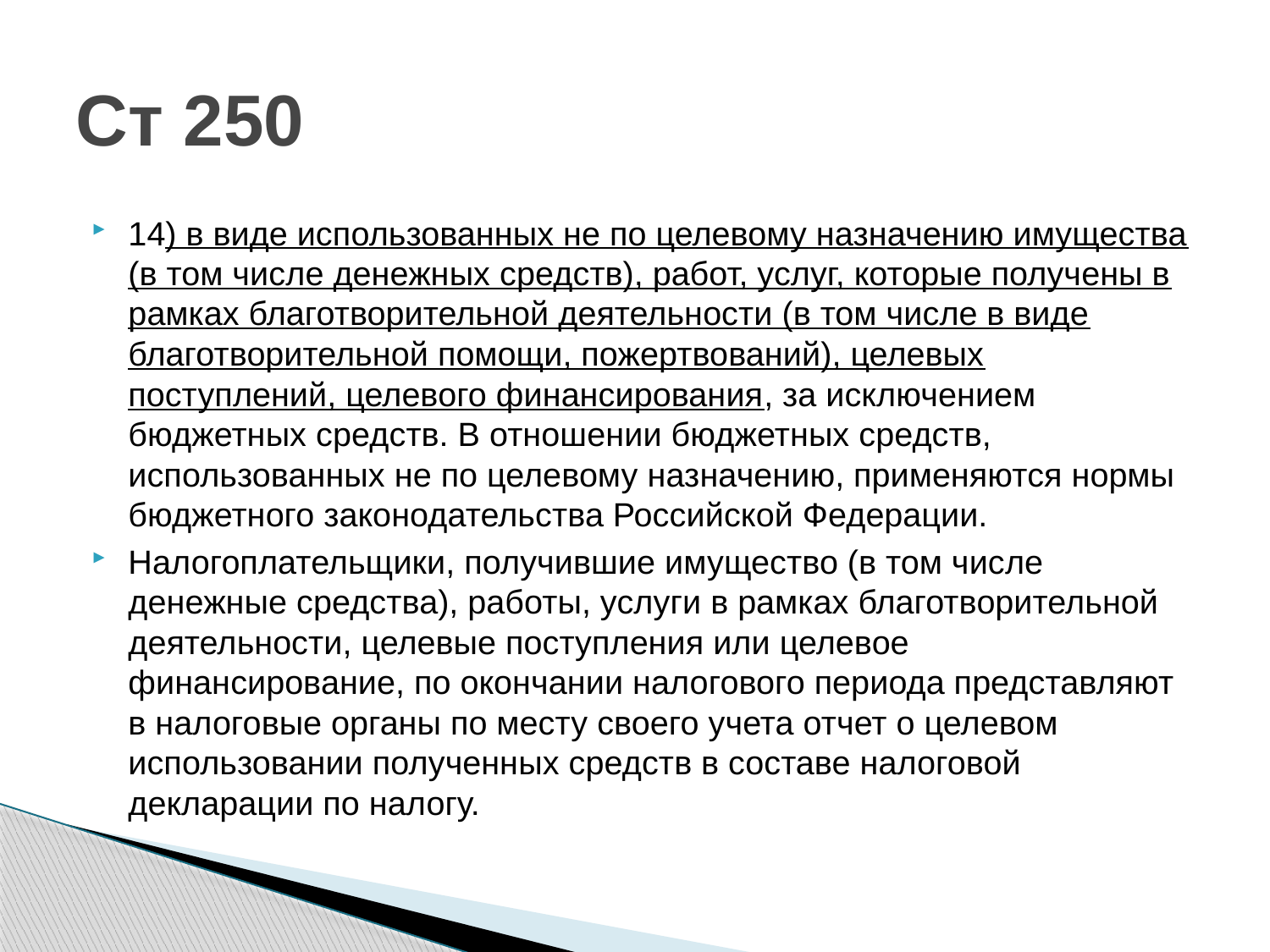

# Ст 250
14) в виде использованных не по целевому назначению имущества (в том числе денежных средств), работ, услуг, которые получены в рамках благотворительной деятельности (в том числе в виде благотворительной помощи, пожертвований), целевых поступлений, целевого финансирования, за исключением бюджетных средств. В отношении бюджетных средств, использованных не по целевому назначению, применяются нормы бюджетного законодательства Российской Федерации.
Налогоплательщики, получившие имущество (в том числе денежные средства), работы, услуги в рамках благотворительной деятельности, целевые поступления или целевое финансирование, по окончании налогового периода представляют в налоговые органы по месту своего учета отчет о целевом использовании полученных средств в составе налоговой декларации по налогу.